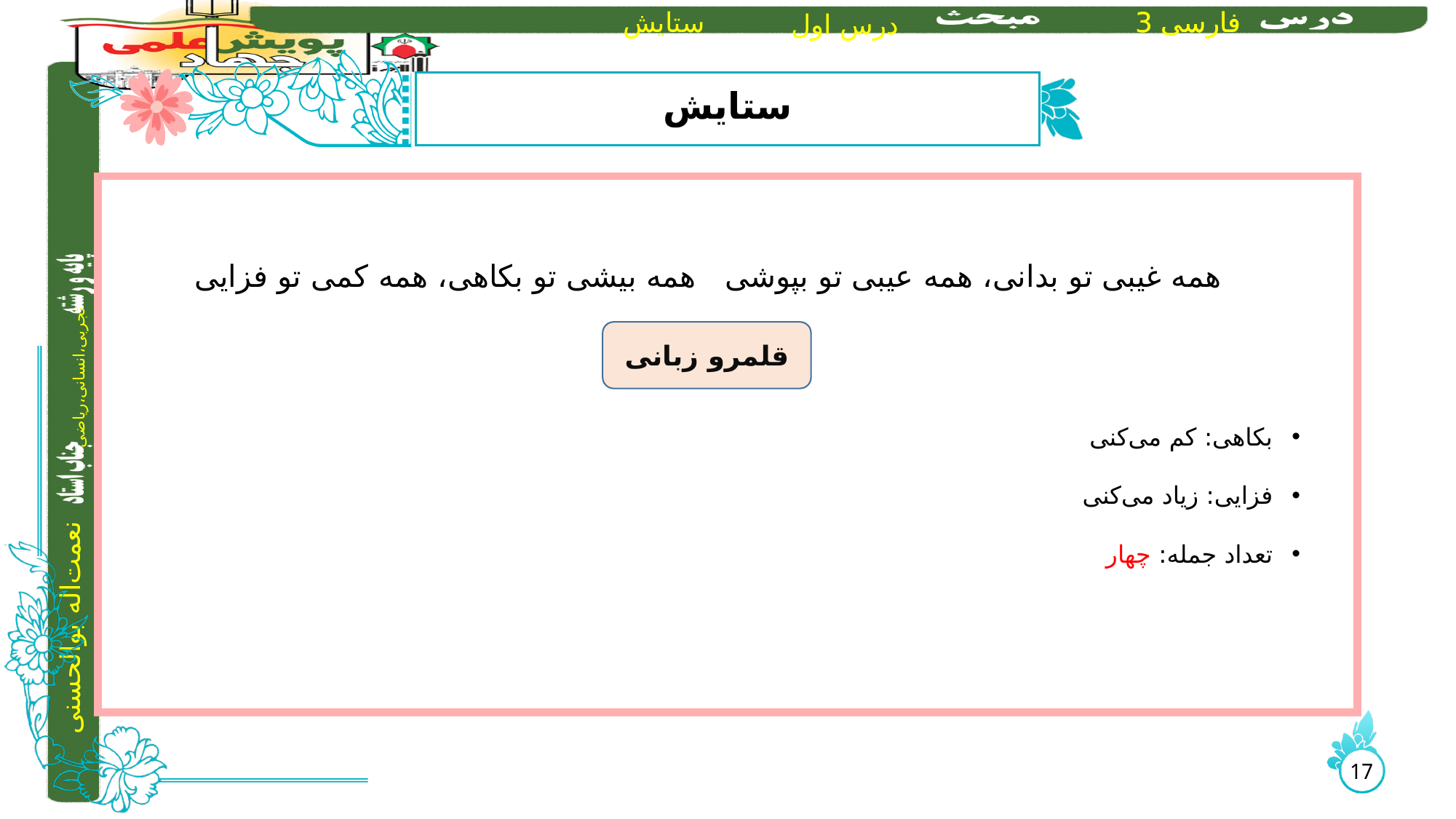

# ستایش
همه غیبی تو بدانی، همه عیبی تو بپوشی   همه بیشی تو بکاهی، همه کمی تو فزایی
بکاهی: کم می‌کنی
فزایی: زیاد می‌کنی
تعداد جمله: چهار